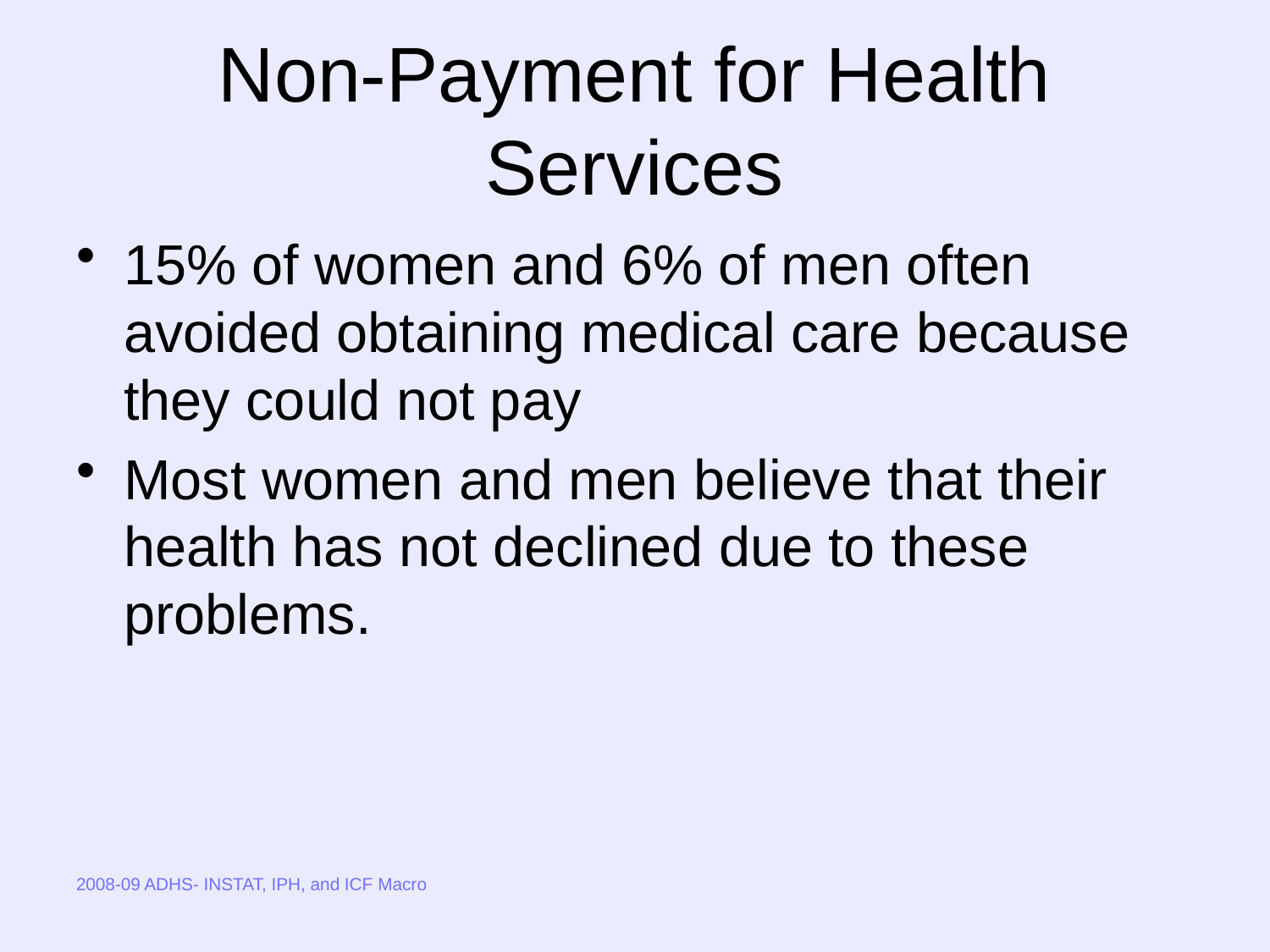

# Non-Payment for Health Services
15% of women and 6% of men often avoided obtaining medical care because they could not pay
Most women and men believe that their health has not declined due to these problems.
2008-09 ADHS- INSTAT, IPH, and ICF Macro